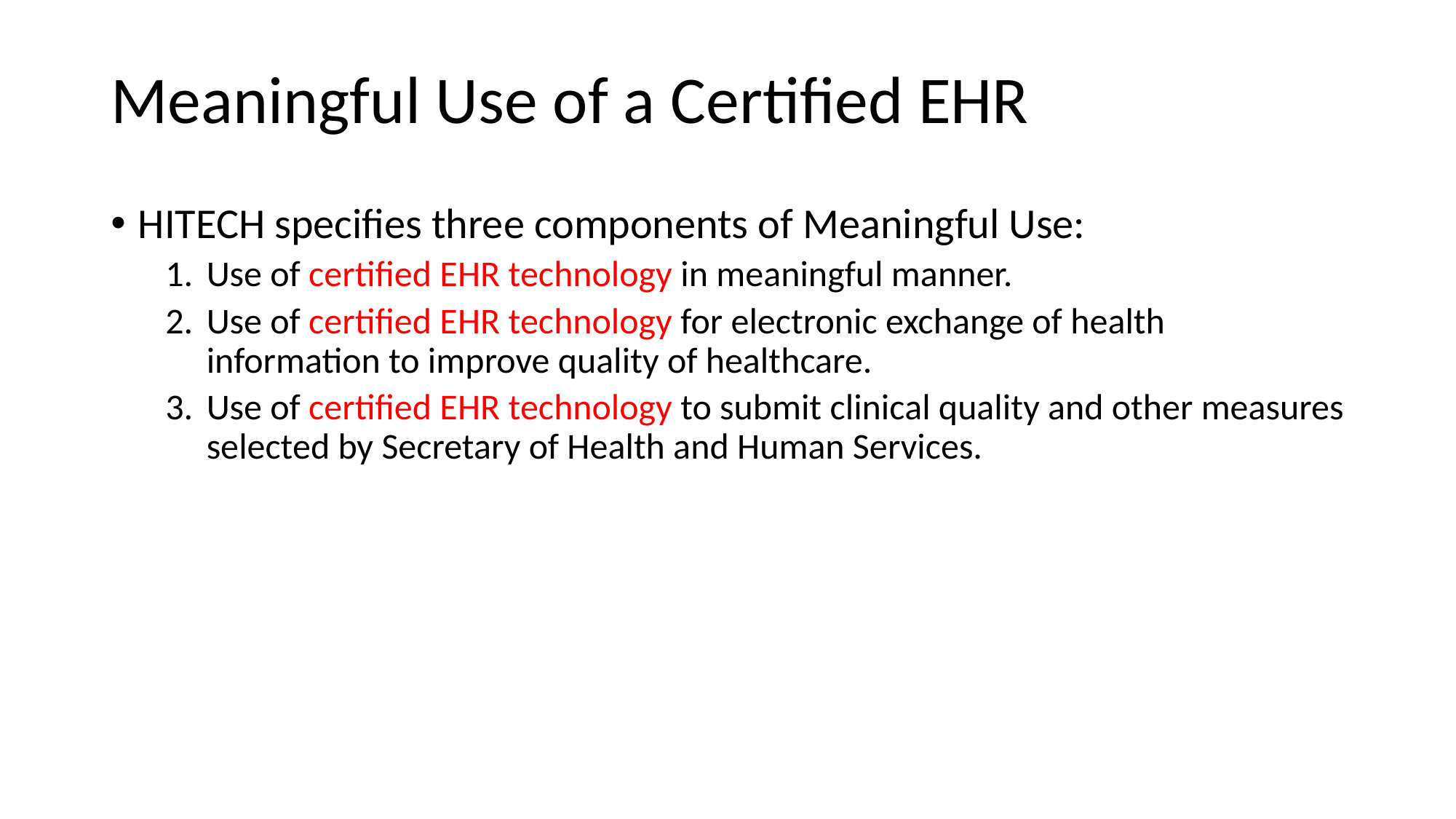

# Meaningful Use of a Certified EHR
HITECH specifies three components of Meaningful Use:
Use of certified EHR technology in meaningful manner.
Use of certified EHR technology for electronic exchange of health information to improve quality of healthcare.
Use of certified EHR technology to submit clinical quality and other measures selected by Secretary of Health and Human Services.